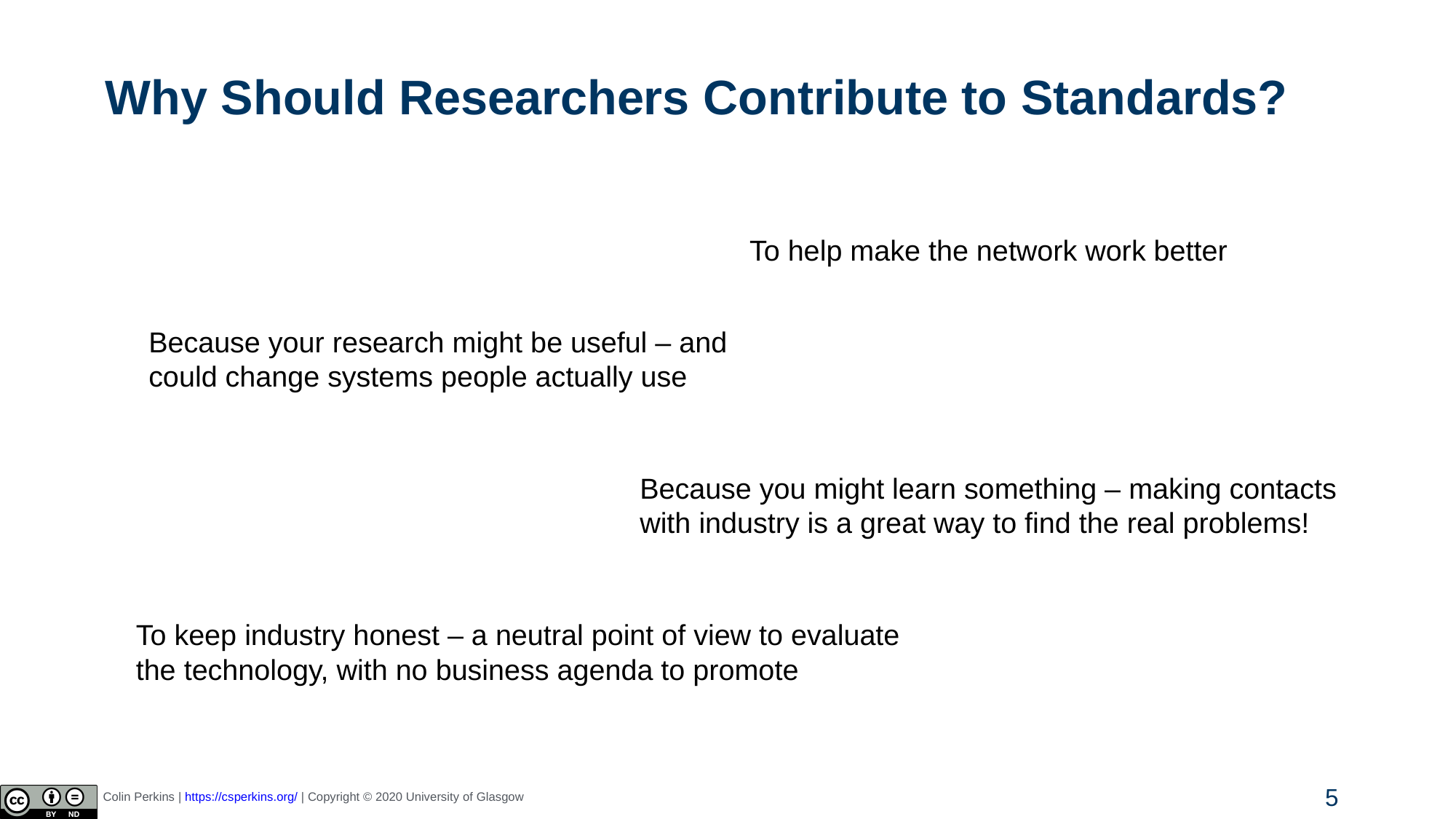

# Why Should Researchers Contribute to Standards?
To help make the network work better
Because your research might be useful – and could change systems people actually use
Because you might learn something – making contacts with industry is a great way to find the real problems!
To keep industry honest – a neutral point of view to evaluate the technology, with no business agenda to promote
5